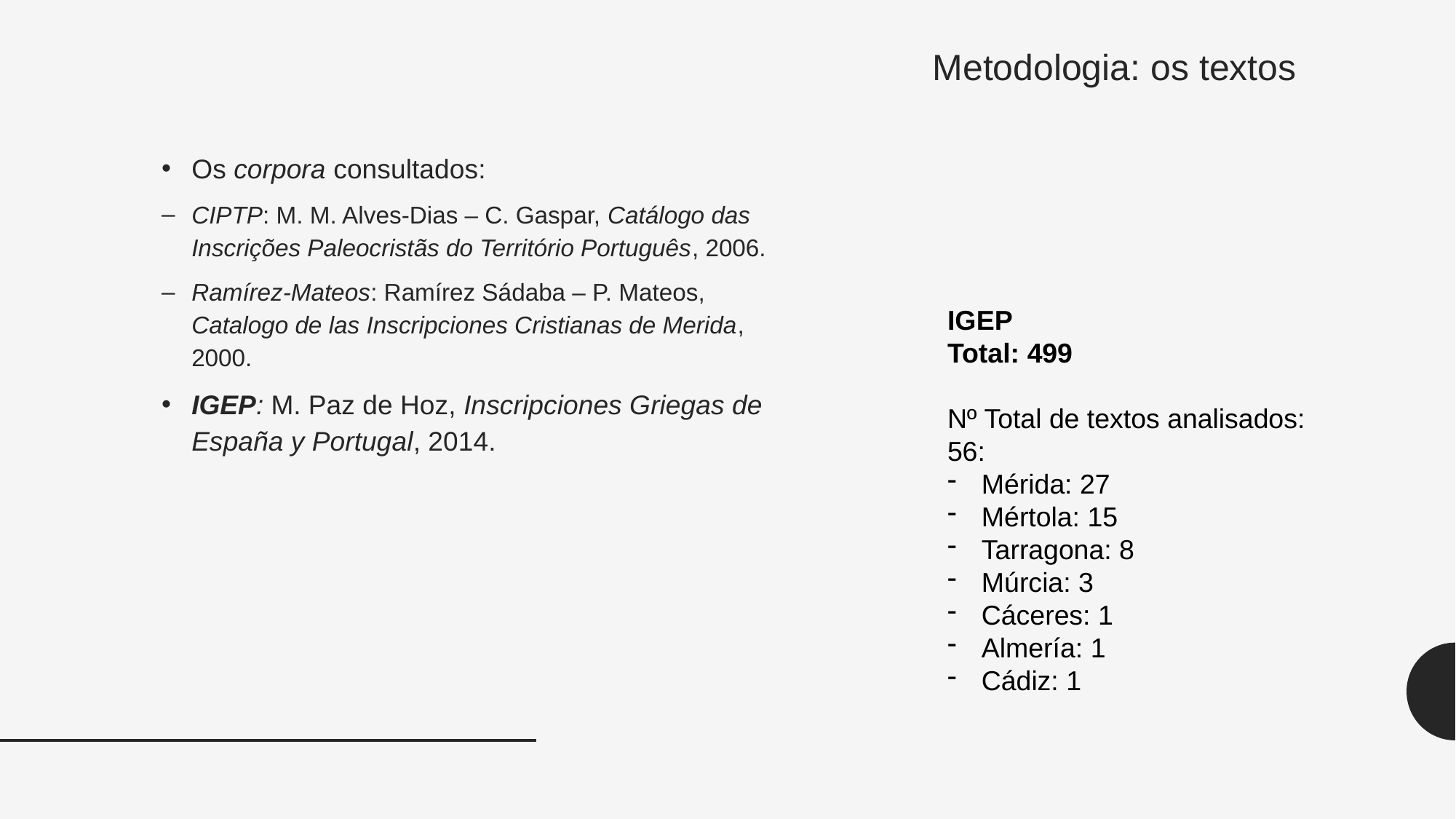

# Metodologia: os textos
Os corpora consultados:
CIPTP: M. M. Alves-Dias – C. Gaspar, Catálogo das Inscrições Paleocristãs do Território Português, 2006.
Ramírez-Mateos: Ramírez Sádaba – P. Mateos, Catalogo de las Inscripciones Cristianas de Merida, 2000.
IGEP: M. Paz de Hoz, Inscripciones Griegas de España y Portugal, 2014.

IGEP
Total: 499

Nº Total de textos analisados: 56:
Mérida: 27
Mértola: 15
Tarragona: 8
Múrcia: 3
Cáceres: 1
Almería: 1
Cádiz: 1